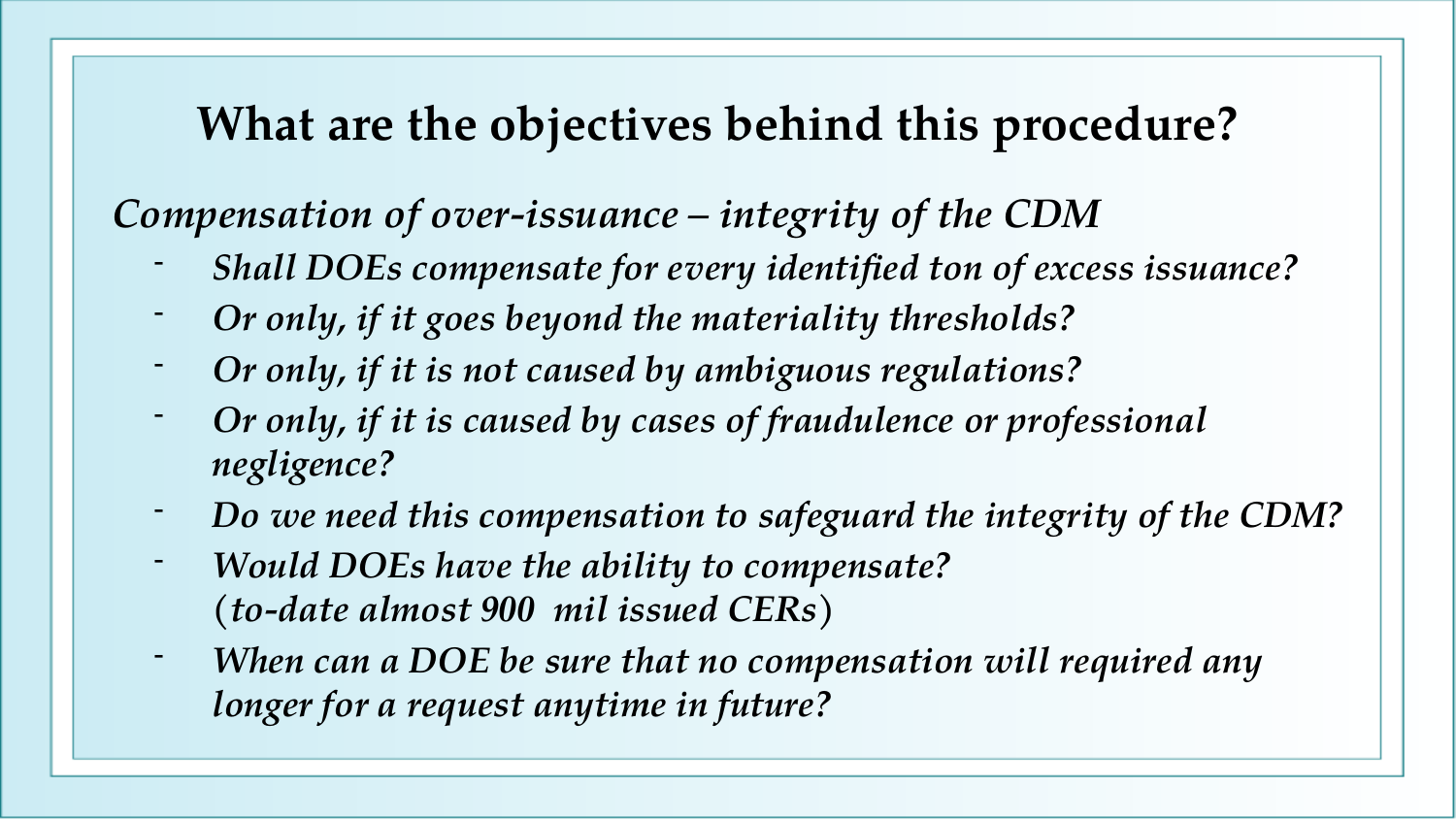

# What are the objectives behind this procedure?
Compensation of over-issuance – integrity of the CDM
Shall DOEs compensate for every identified ton of excess issuance?
Or only, if it goes beyond the materiality thresholds?
Or only, if it is not caused by ambiguous regulations?
Or only, if it is caused by cases of fraudulence or professional negligence?
Do we need this compensation to safeguard the integrity of the CDM?
Would DOEs have the ability to compensate?
(to-date almost 900  mil issued CERs)
When can a DOE be sure that no compensation will required any longer for a request anytime in future?